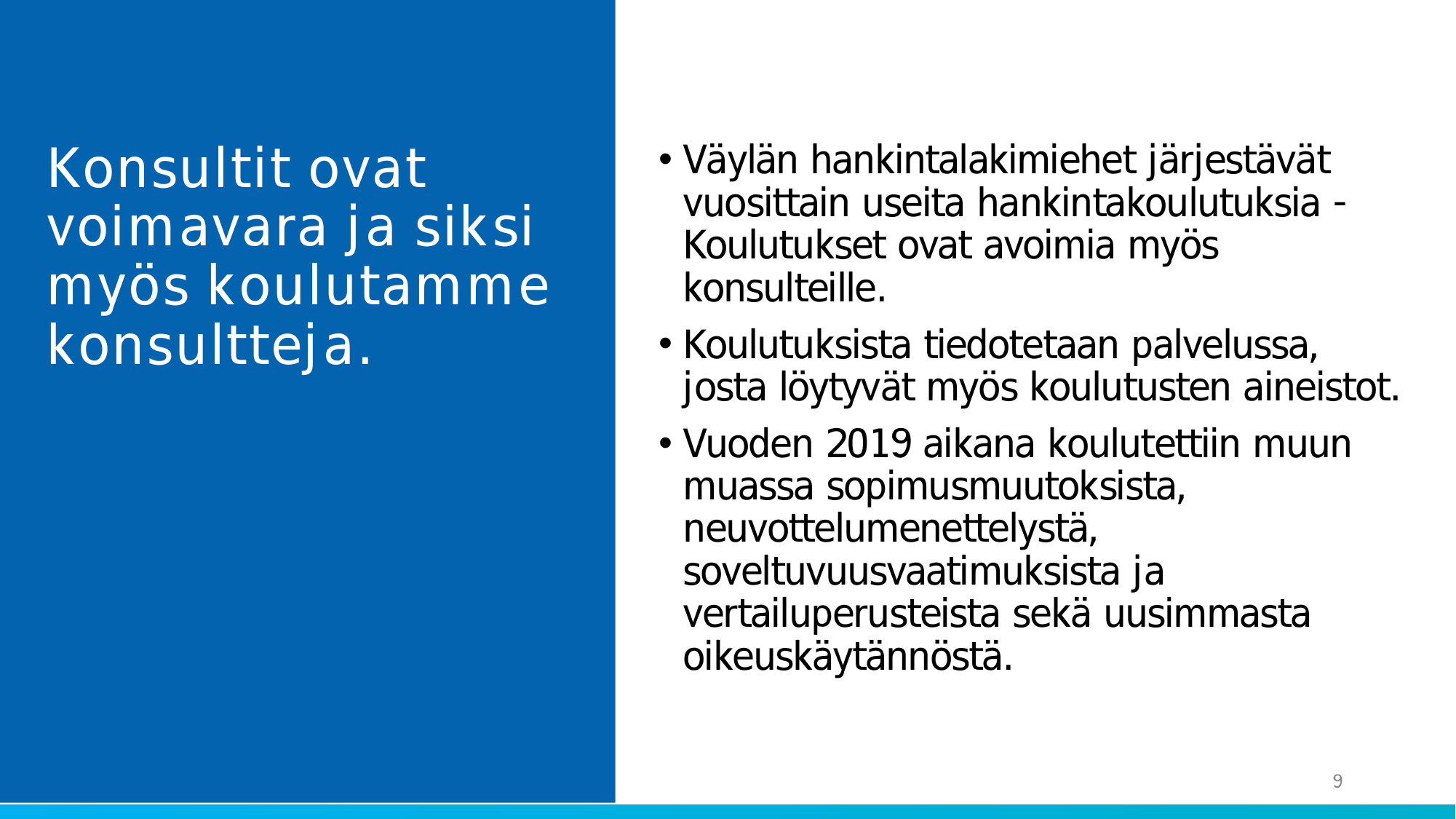

Konsultit ovat voimavara ja siksi myös koulutamme konsultteja.
Väylän hankintalakimiehet järjestävät vuosittain useita hankintakoulutuksia - Koulutukset ovat avoimia myös konsulteille.
Koulutuksista tiedotetaan palvelussa, josta löytyvät myös koulutusten aineistot.
Vuoden 2019 aikana koulutettiin muun muassa sopimusmuutoksista, neuvottelumenettelystä,  soveltuvuusvaatimuksista ja vertailuperusteista sekä uusimmasta oikeuskäytännöstä.

9